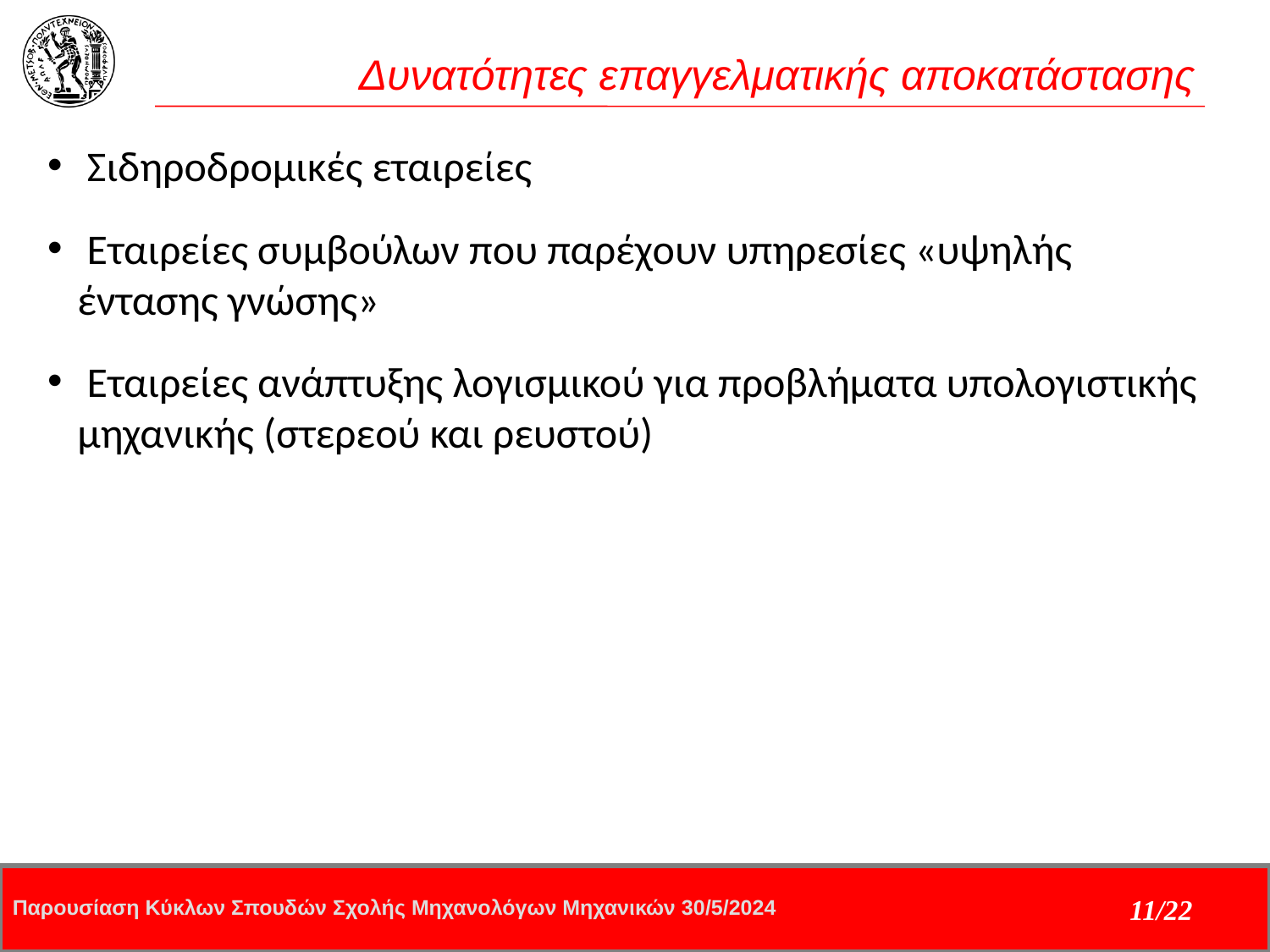

# Δυνατότητες επαγγελματικής αποκατάστασης
 Σιδηροδρομικές εταιρείες
 Εταιρείες συμβούλων που παρέχουν υπηρεσίες «υψηλής έντασης γνώσης»
 Εταιρείες ανάπτυξης λογισμικού για προβλήματα υπολογιστικής μηχανικής (στερεού και ρευστού)